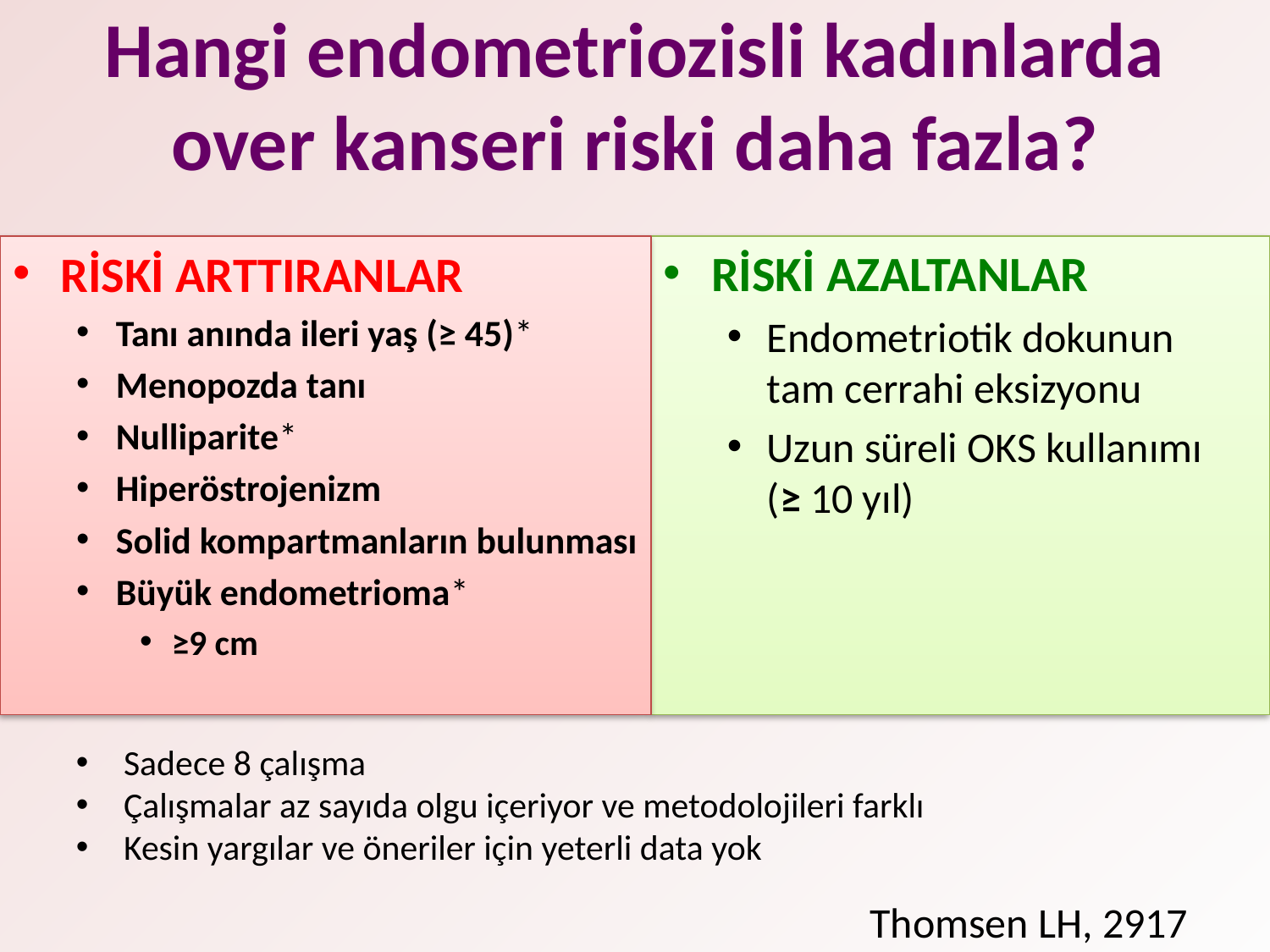

# Hangi endometriozisli kadınlarda over kanseri riski daha fazla?
RİSKİ ARTTIRANLAR
Tanı anında ileri yaş (≥ 45)*
Menopozda tanı
Nulliparite*
Hiperöstrojenizm
Solid kompartmanların bulunması
Büyük endometrioma*
≥9 cm
RİSKİ AZALTANLAR
Endometriotik dokunun   tam cerrahi eksizyonu
Uzun süreli OKS kullanımı   (≥ 10 yıl)
Sadece 8 çalışma
Çalışmalar az sayıda olgu içeriyor ve metodolojileri farklı
Kesin yargılar ve öneriler için yeterli data yok
Thomsen LH, 2917